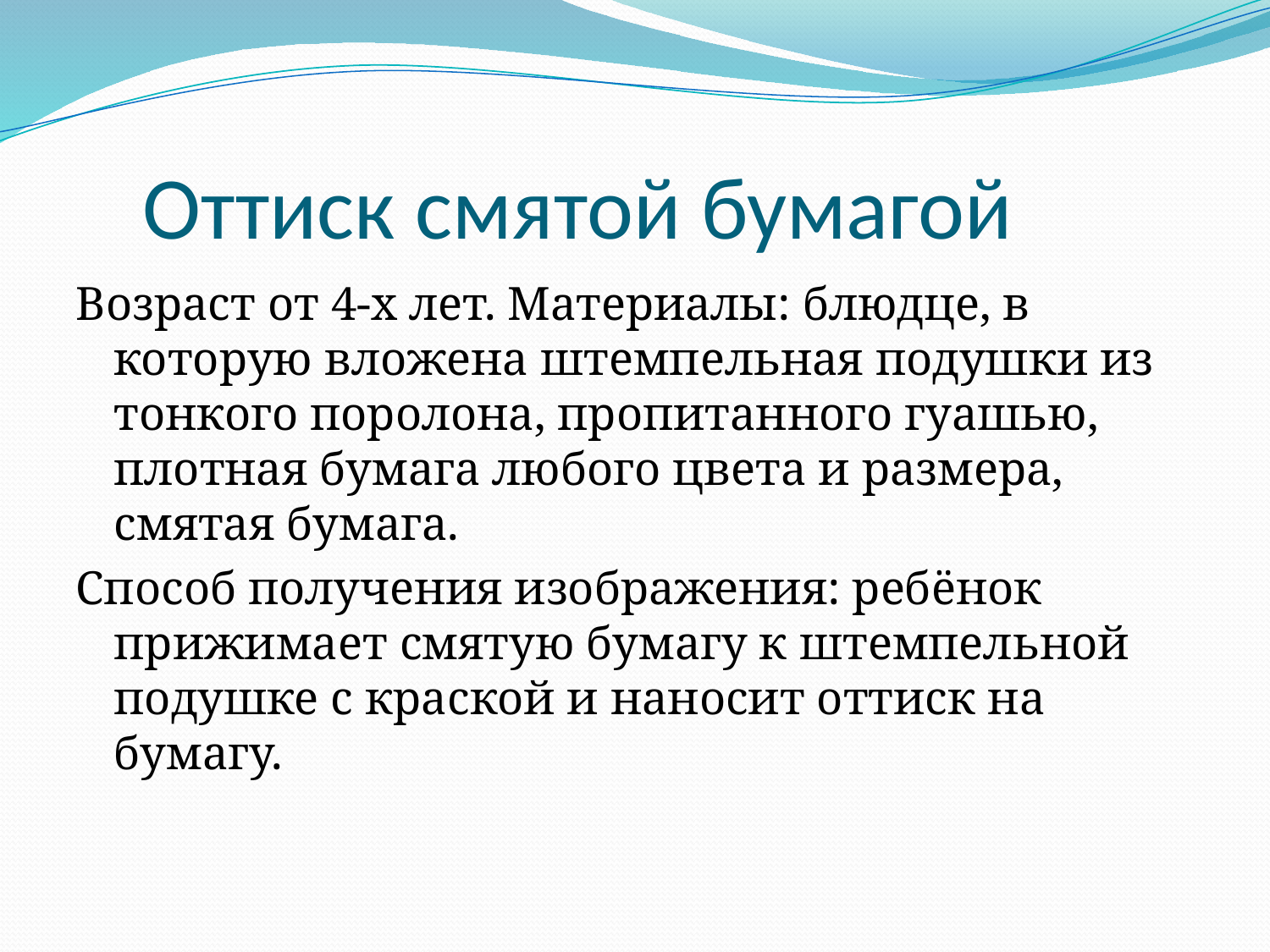

# Оттиск смятой бумагой
Возраст от 4-х лет. Материалы: блюдце, в которую вложена штемпельная подушки из тонкого поролона, пропитанного гуашью, плотная бумага любого цвета и размера, смятая бумага.
Способ получения изображения: ребёнок прижимает смятую бумагу к штемпельной подушке с краской и наносит оттиск на бумагу.